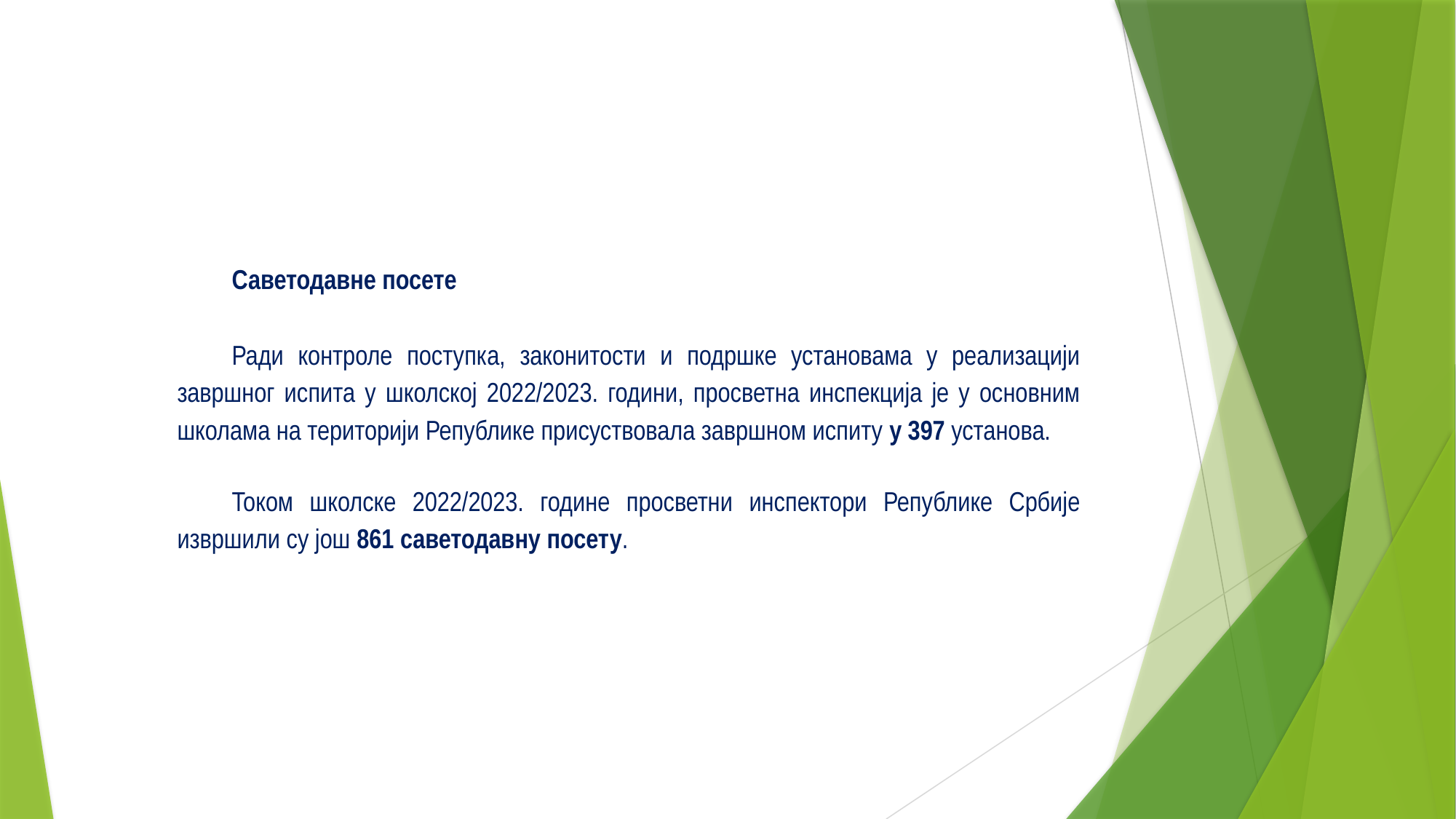

Саветодавне посете

Ради контроле поступка, законитости и подршке установама у реализацији завршног испита у школској 2022/2023. години, просветна инспекција је у основним школама на територији Републике присуствовала завршном испиту у 397 установа.

Током школске 2022/2023. године просветни инспектори Републике Србије извршили су још 861 саветодавну посету.